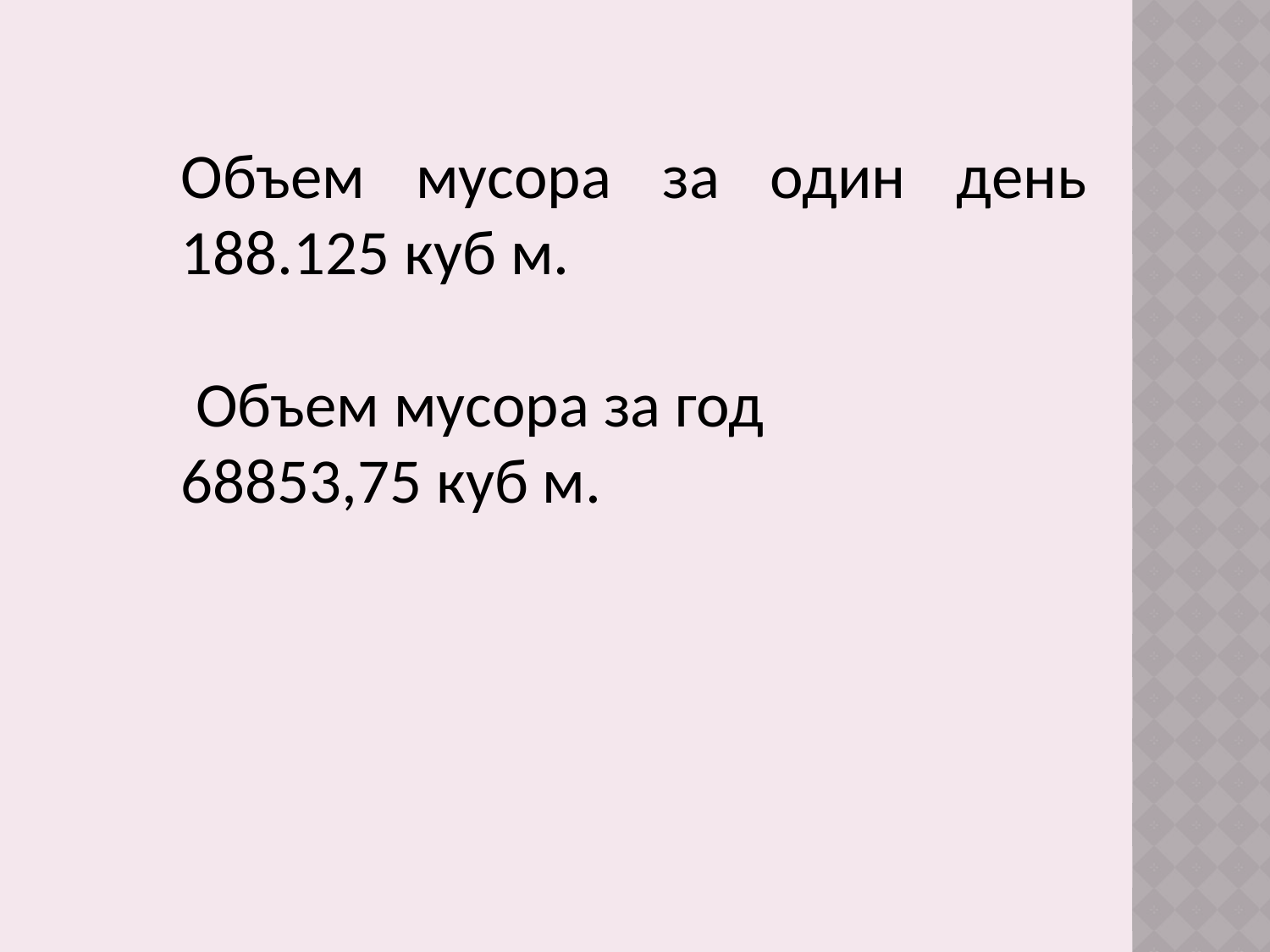

Объем мусора за один день  188.125 куб м.

 Объем мусора за год
68853,75 куб м.